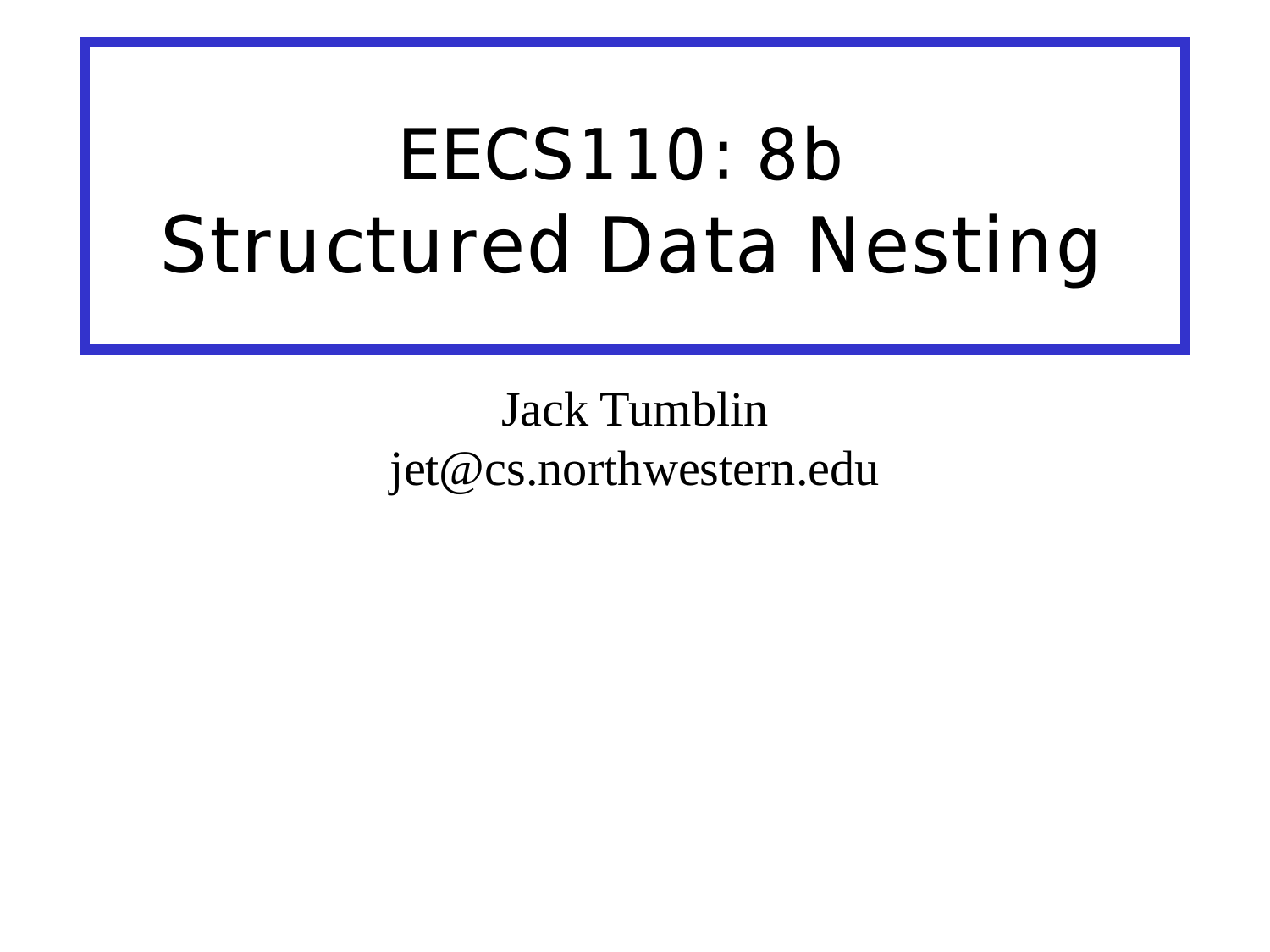

# EECS110: 8b Structured Data Nesting
Jack Tumblin
jet@cs.northwestern.edu
.